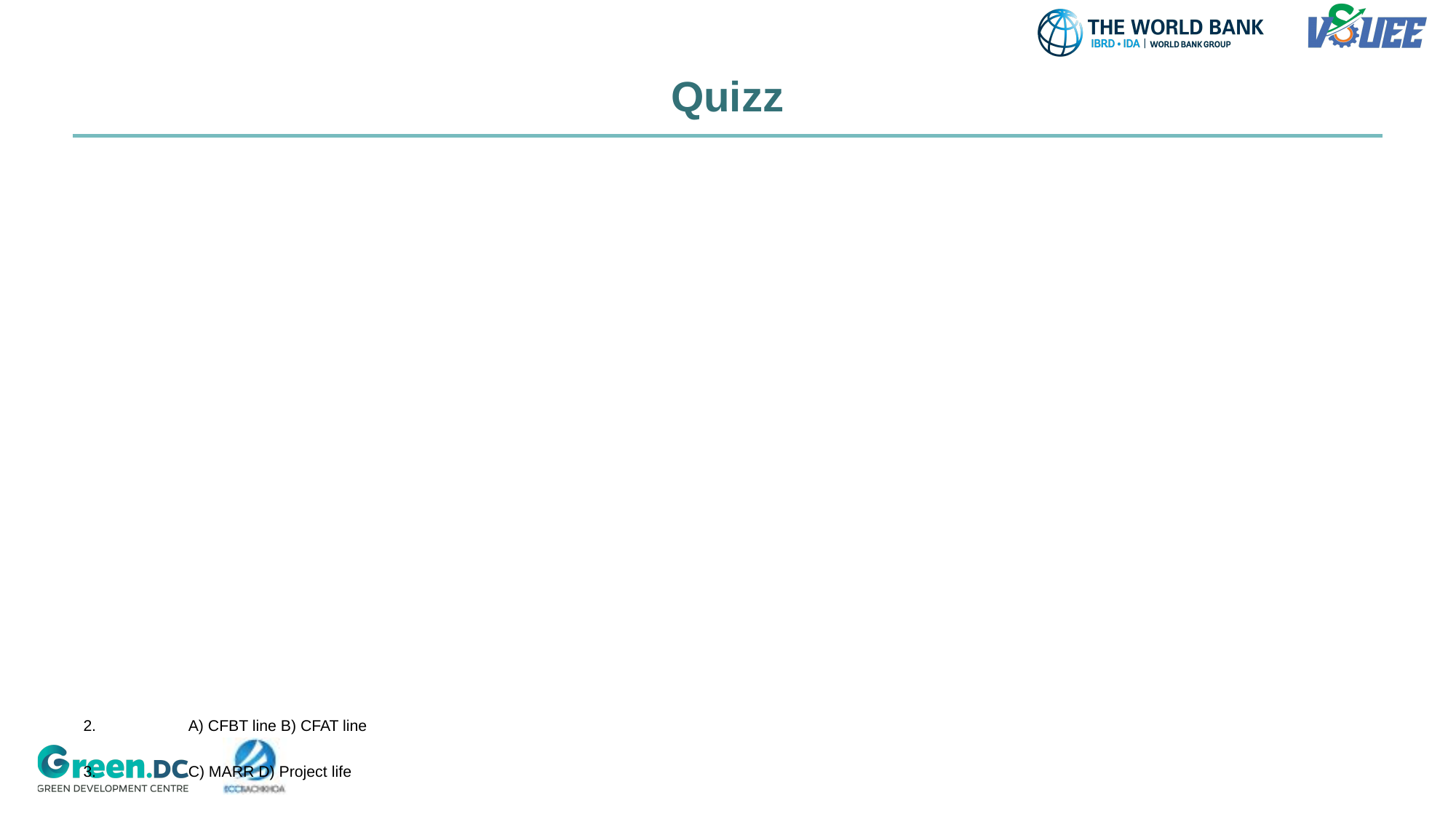

# Quizz
When analyzing in a risky condition where the project efficiency is not achieved:
A)need to adjust the risk level lower	 	B) need to change the analysis method
C) need to readjust the design project 	D) need to change the project evaluation criteria

2. The cost basis of a project is:
A) Variable costs according to the product 	B) Costs that appear in the future
C) Benefits lost due to not choosing another project D) Costs incurred in the past

3. To minimize the risk of the project, the project should be analyzed with:

A)Longer life 				B) Larger discount factor
C) Larger investment scale 		D) Higher debt ratio

4. The payback period of the project depends on:

A) CFBT Series 				B) CFAT Series
C) MARR				 D) Project Life

A) CFBT line B) CFAT line

C) MARR D) Project life